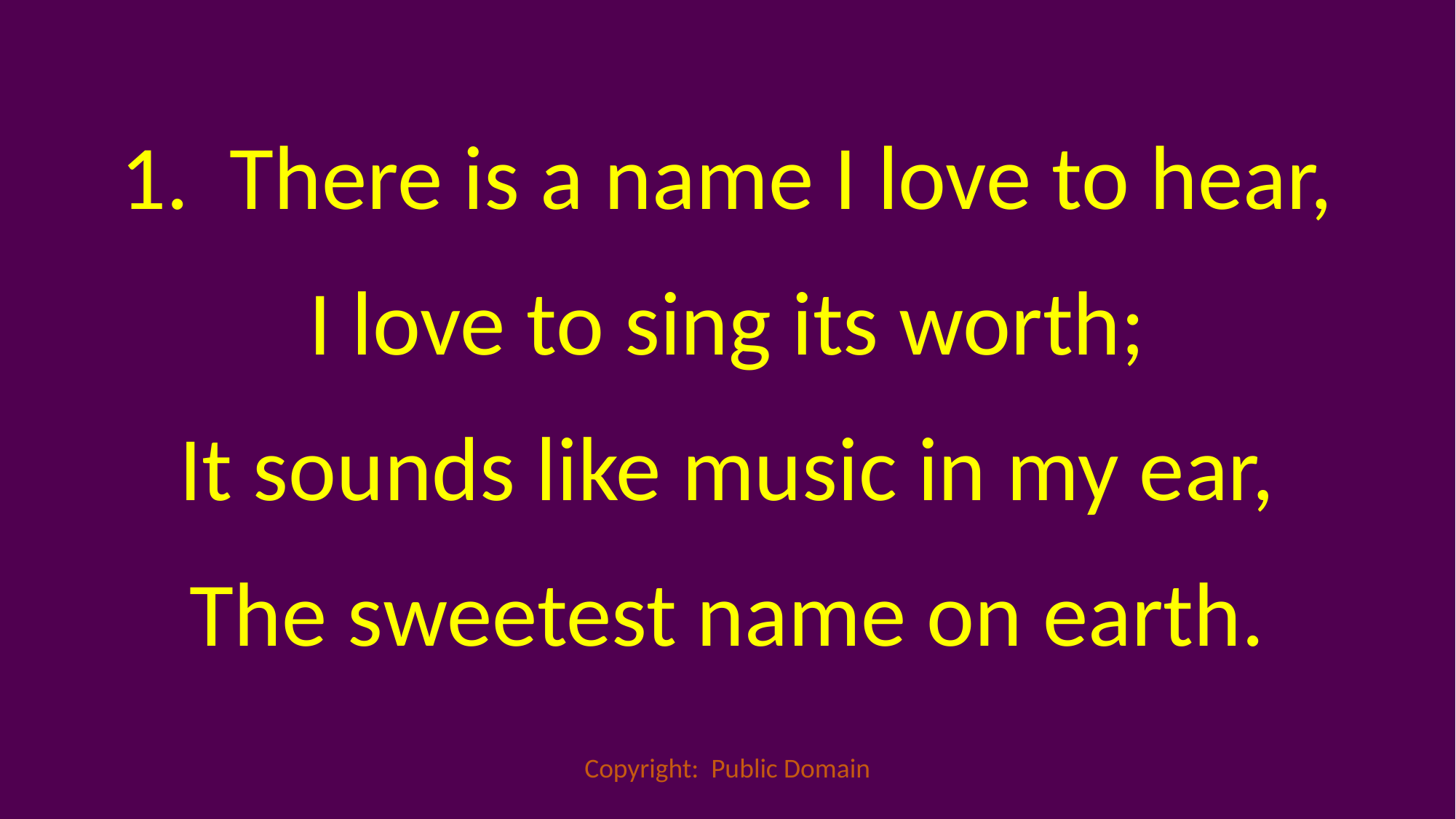

1. 	There is a name I love to hear,
I love to sing its worth;
It sounds like music in my ear,
The sweetest name on earth.
Copyright:  Public Domain